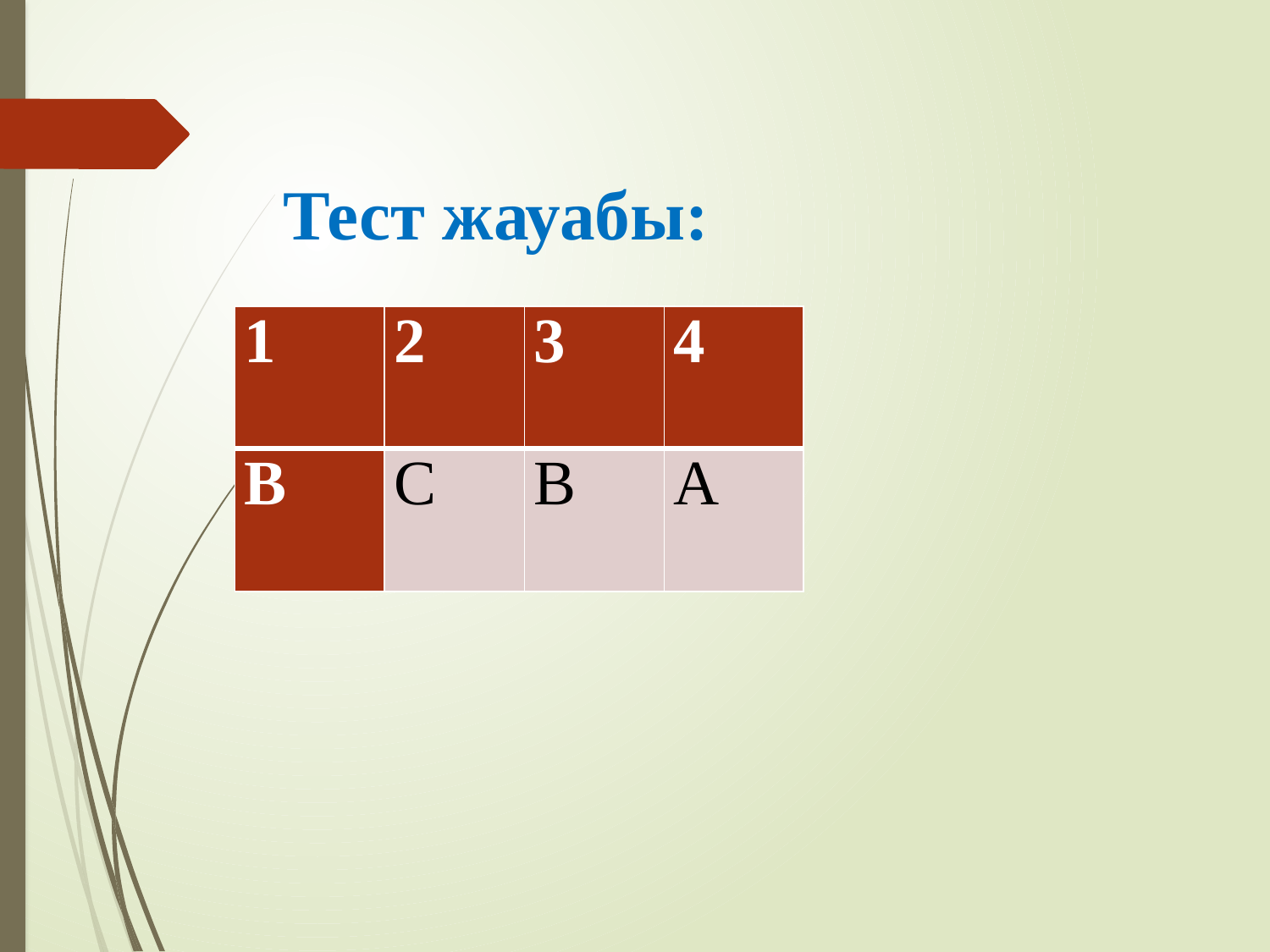

# Тест жауабы:
| 1 | 2 | 3 | 4 |
| --- | --- | --- | --- |
| В | С | В | А |